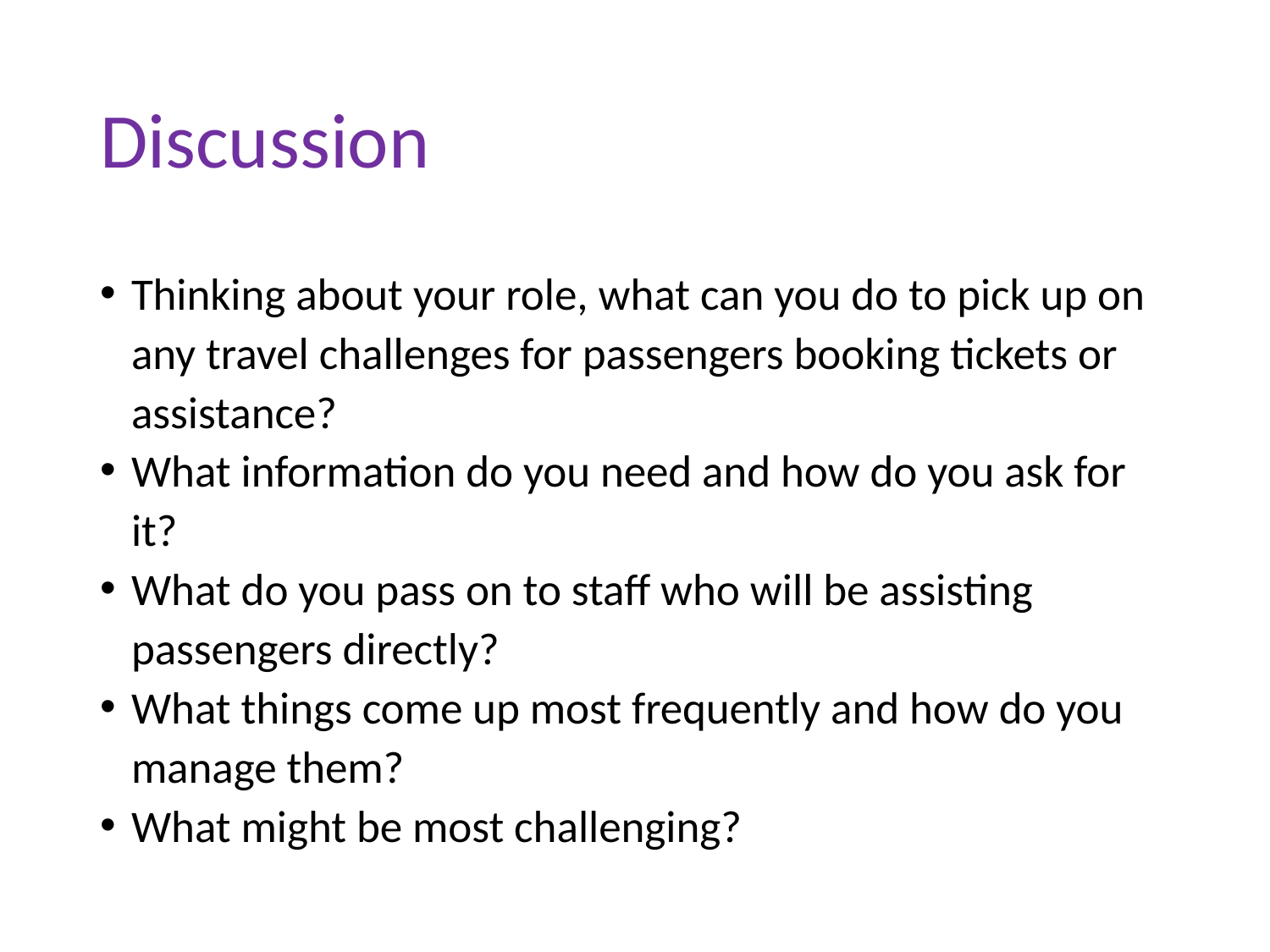

# Discussion
Thinking about your role, what can you do to pick up on any travel challenges for passengers booking tickets or assistance?
What information do you need and how do you ask for it?
What do you pass on to staff who will be assisting passengers directly?
What things come up most frequently and how do you manage them?
What might be most challenging?